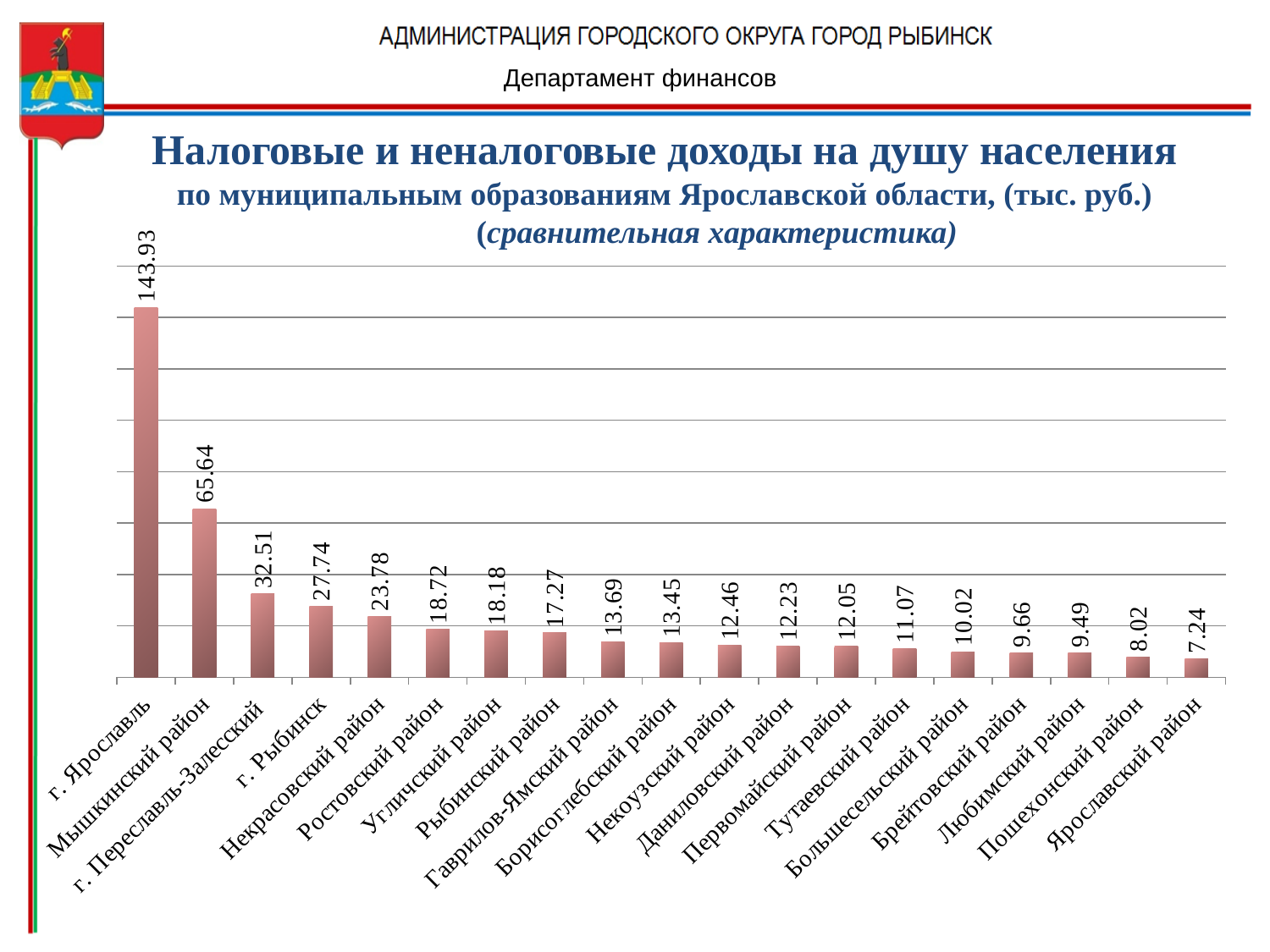

Департамент финансов
Налоговые и неналоговые доходы на душу населения
по муниципальным образованиям Ярославской области, (тыс. руб.)
             (сравнительная характеристика)

### Chart

| Category |  |
|---|---|
| г. Ярославль | 143.93 |
| Мышкинский район | 65.64 |
| г. Переславль-Залесский  | 32.51 |
| г. Рыбинск | 27.74 |
| Некрасовский район | 23.78 |
| Ростовский район | 18.72 |
| Угличский район | 18.18 |
| Рыбинский район | 17.27 |
| Гаврилов-Ямский район | 13.69 |
| Борисоглебский район | 13.45 |
| Некоузский район | 12.46 |
| Даниловский район | 12.23 |
| Первомайский район | 12.05 |
| Тутаевский район | 11.07 |
| Большесельский район | 10.02 |
| Брейтовский район | 9.66 |
| Любимский район | 9.49 |
| Пошехонский район | 8.02 |
| Ярославский район | 7.24 |